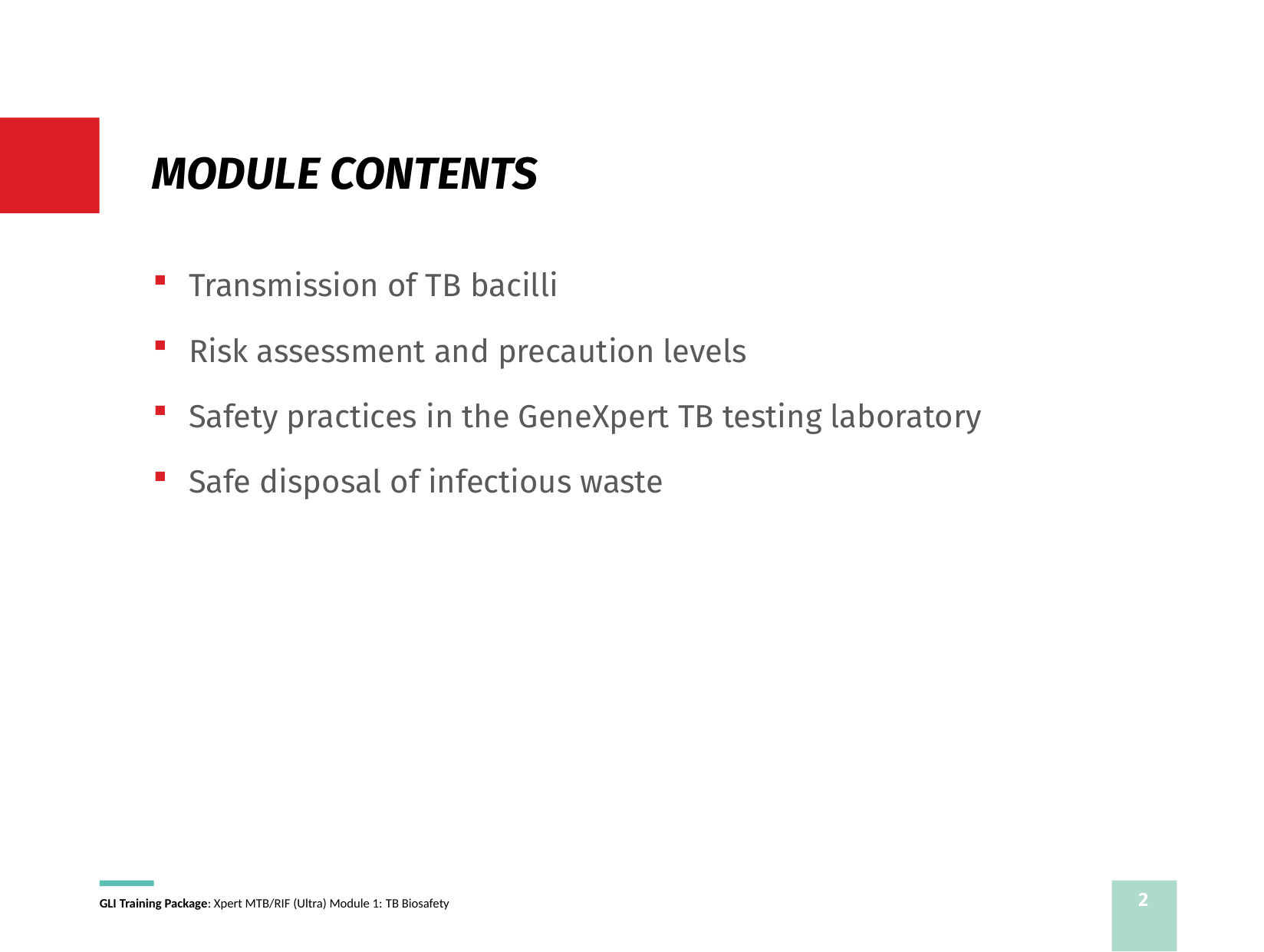

# MODULE CONTENTS
Transmission of TB bacilli
Risk assessment and precaution levels
Safety practices in the GeneXpert TB testing laboratory
Safe disposal of infectious waste